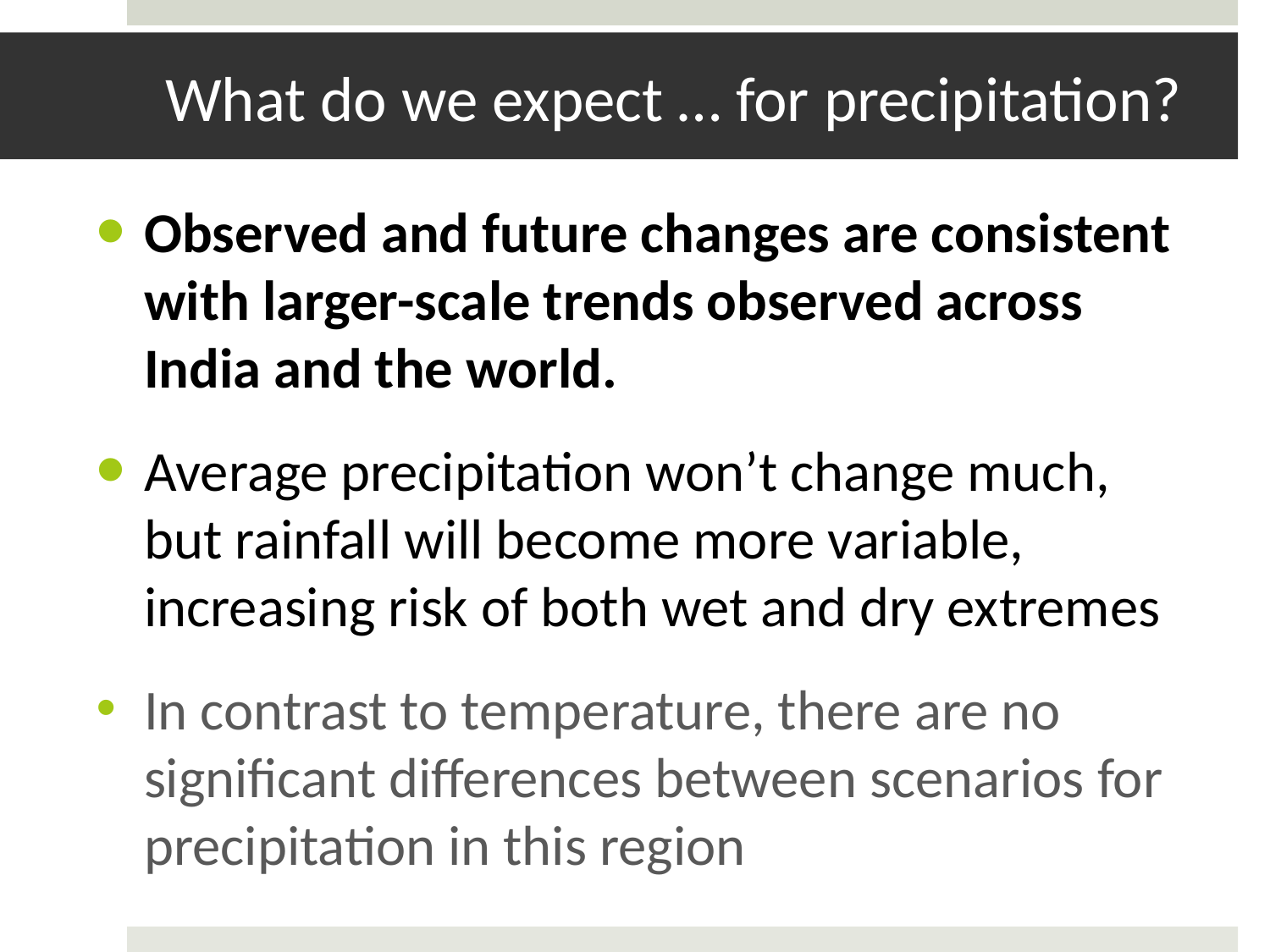

# What do we expect … for precipitation?
Observed and future changes are consistent with larger-scale trends observed across India and the world.
Average precipitation won’t change much, but rainfall will become more variable, increasing risk of both wet and dry extremes
In contrast to temperature, there are no significant differences between scenarios for precipitation in this region